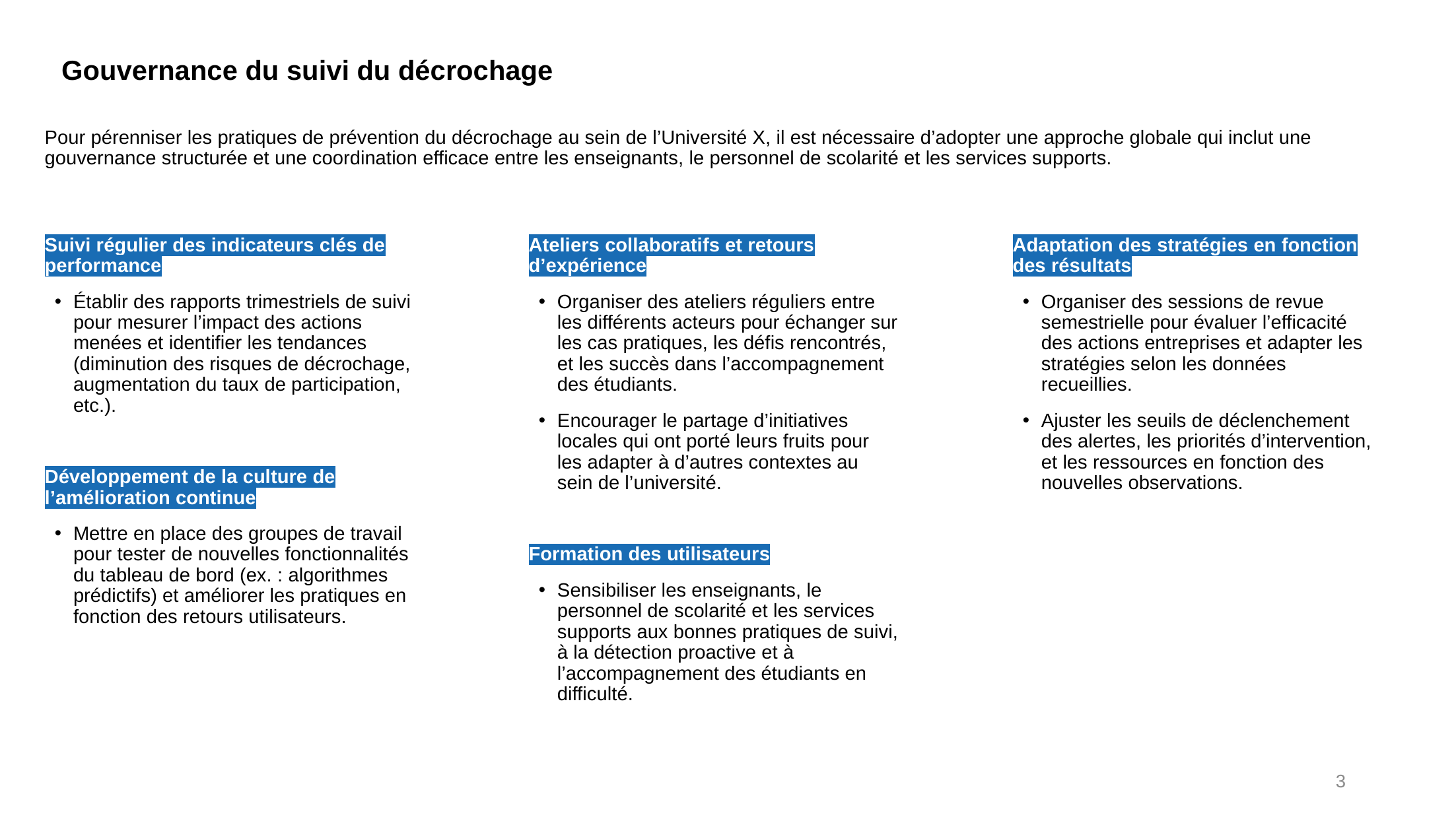

# Gouvernance du suivi du décrochage
Pour pérenniser les pratiques de prévention du décrochage au sein de l’Université X, il est nécessaire d’adopter une approche globale qui inclut une gouvernance structurée et une coordination efficace entre les enseignants, le personnel de scolarité et les services supports.
Suivi régulier des indicateurs clés de performance
Établir des rapports trimestriels de suivi pour mesurer l’impact des actions menées et identifier les tendances (diminution des risques de décrochage, augmentation du taux de participation, etc.).

Développement de la culture de l’amélioration continue
Mettre en place des groupes de travail pour tester de nouvelles fonctionnalités du tableau de bord (ex. : algorithmes prédictifs) et améliorer les pratiques en fonction des retours utilisateurs.

Ateliers collaboratifs et retours d’expérience
Organiser des ateliers réguliers entre les différents acteurs pour échanger sur les cas pratiques, les défis rencontrés, et les succès dans l’accompagnement des étudiants.
Encourager le partage d’initiatives locales qui ont porté leurs fruits pour les adapter à d’autres contextes au sein de l’université.

Formation des utilisateurs
Sensibiliser les enseignants, le personnel de scolarité et les services supports aux bonnes pratiques de suivi, à la détection proactive et à l’accompagnement des étudiants en difficulté.

Adaptation des stratégies en fonction des résultats
Organiser des sessions de revue semestrielle pour évaluer l’efficacité des actions entreprises et adapter les stratégies selon les données recueillies.
Ajuster les seuils de déclenchement des alertes, les priorités d’intervention, et les ressources en fonction des nouvelles observations.

3